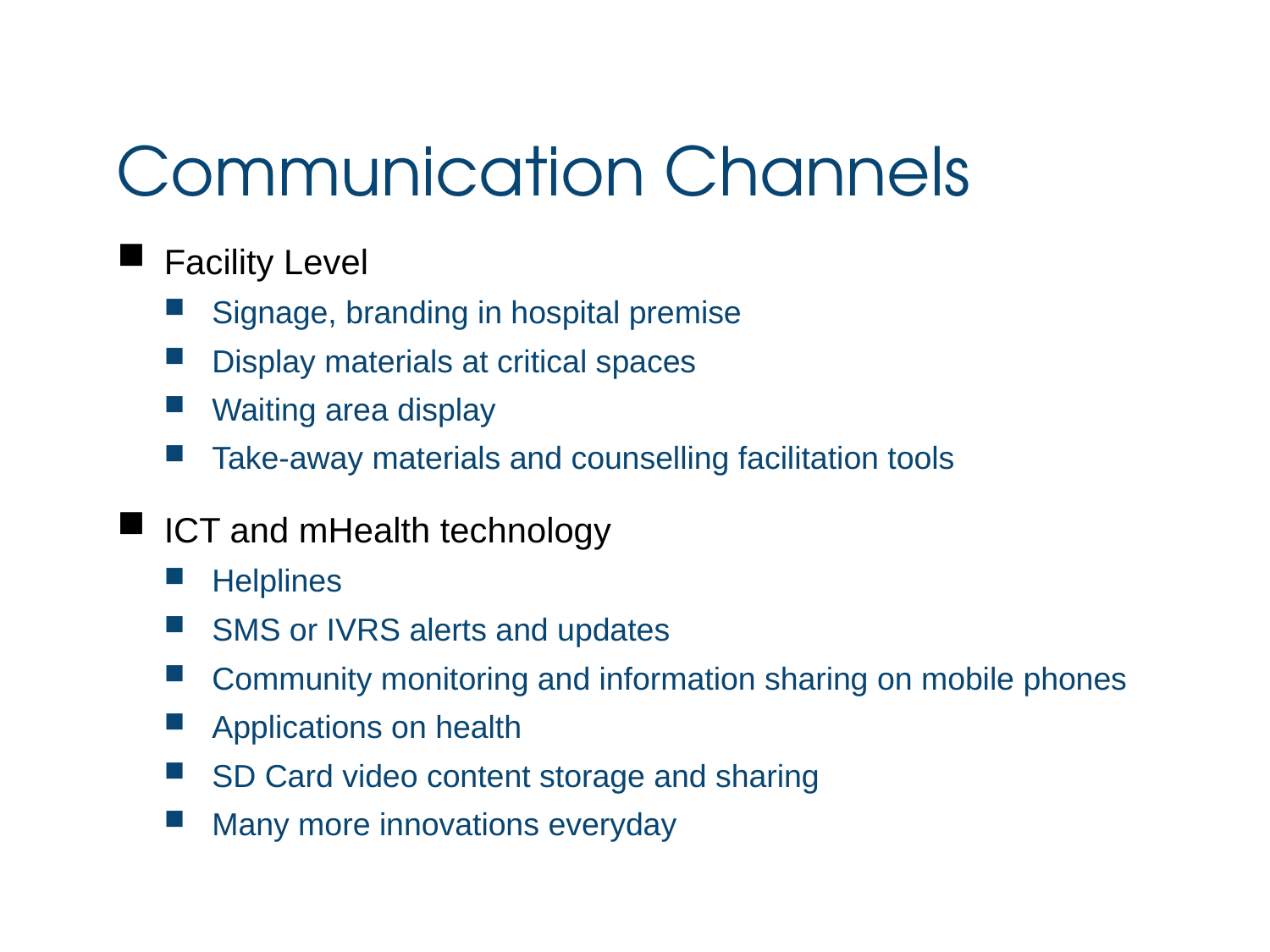

# Communication Channels
Facility Level
Signage, branding in hospital premise
Display materials at critical spaces
Waiting area display
Take-away materials and counselling facilitation tools
ICT and mHealth technology
Helplines
SMS or IVRS alerts and updates
Community monitoring and information sharing on mobile phones
Applications on health
SD Card video content storage and sharing
Many more innovations everyday